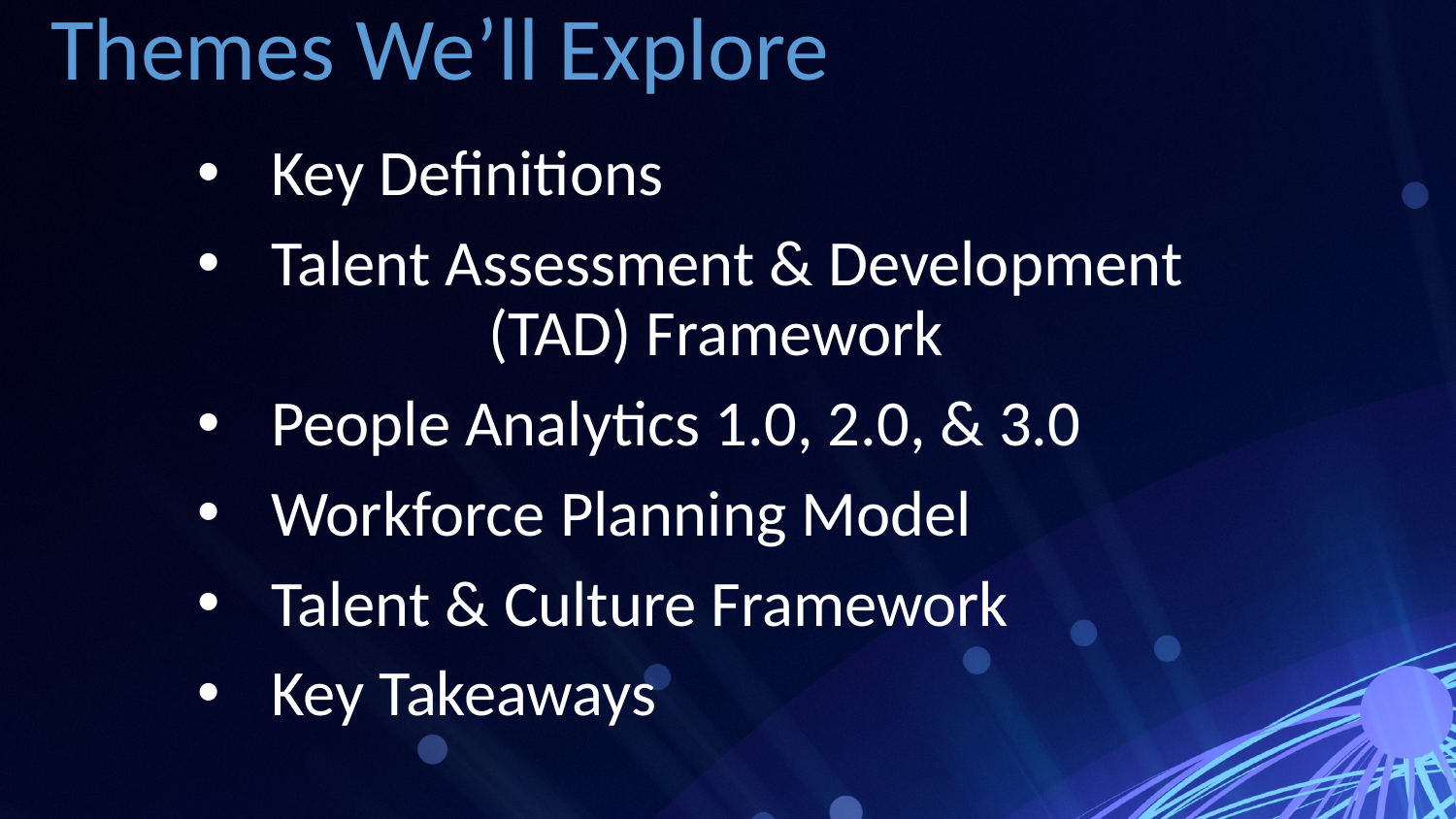

# Themes We’ll Explore
Key Definitions
Talent Assessment & Development 	(TAD) Framework
People Analytics 1.0, 2.0, & 3.0
Workforce Planning Model
Talent & Culture Framework
Key Takeaways